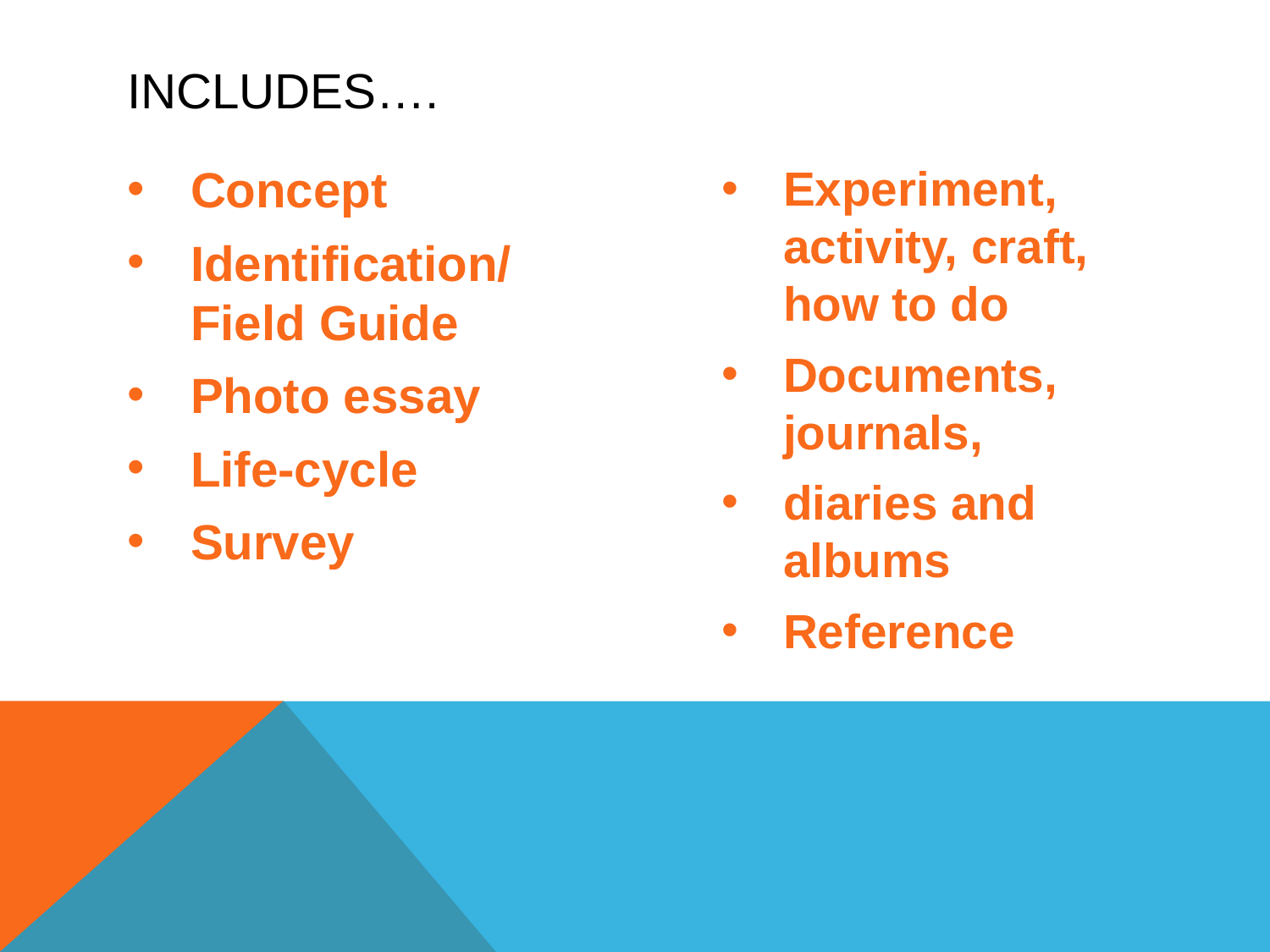

# Includes….
Concept
Identification/Field Guide
Photo essay
Life-cycle
Survey

Experiment, activity, craft, how to do
Documents, journals,
diaries and albums
Reference